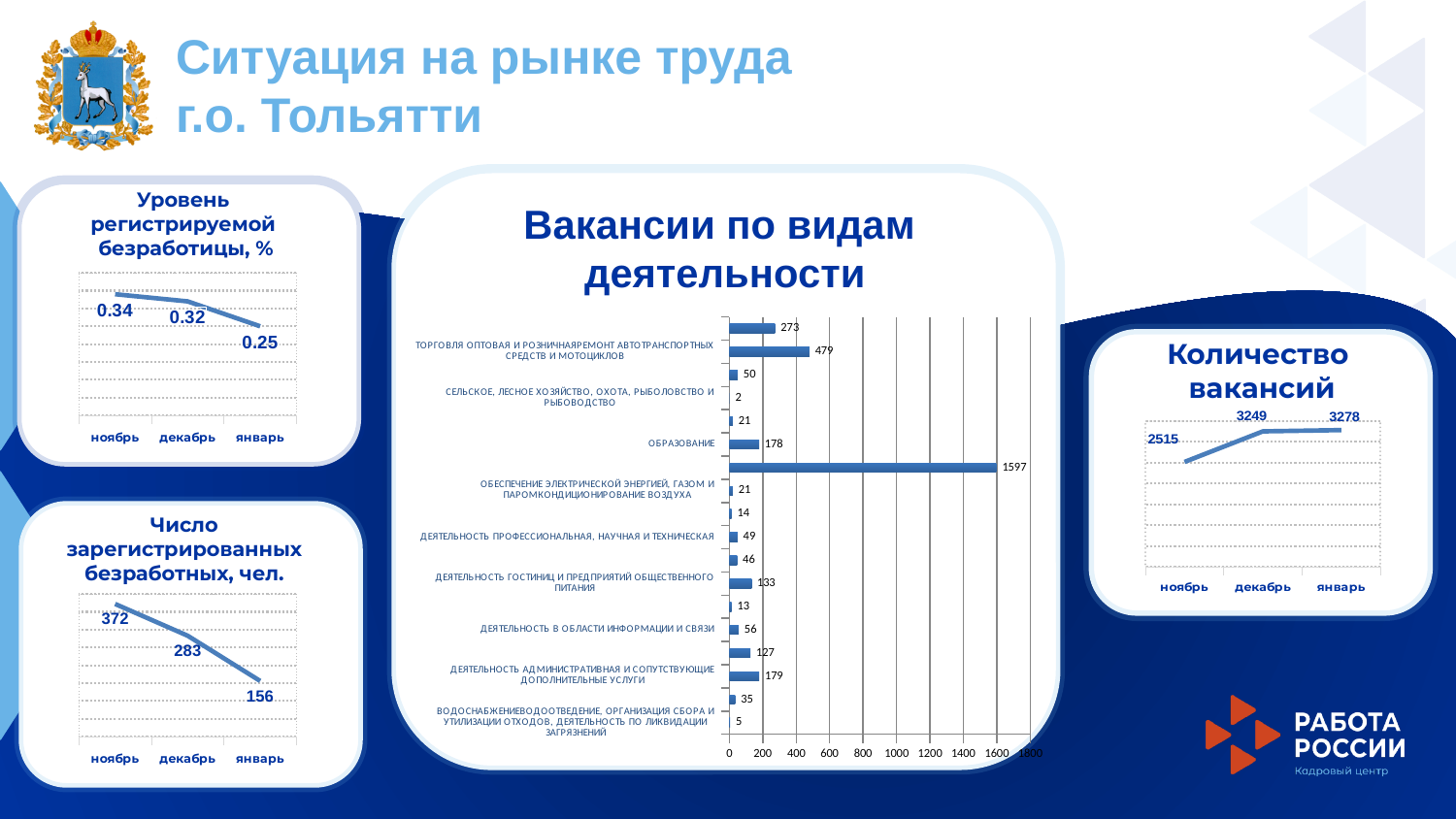

Ситуация на рынке труда
г.о. Тольятти

Уровень
регистрируемой
безработицы, %
Вакансии по видам
деятельности

### Chart

| Category | Уровень |
|---|---|
| ноябрь | 0.34 |
| декабрь | 0.32 |
| январь | 0.25 |

### Chart

| Category | Вакансии |
|---|---|
| ВОДОСНАБЖЕНИЕВОДООТВЕДЕНИЕ, ОРГАНИЗАЦИЯ СБОРА И УТИЛИЗАЦИИ ОТХОДОВ, ДЕЯТЕЛЬНОСТЬ ПО ЛИКВИДАЦИИ ЗАГРЯЗНЕНИЙ | 5.0 |
| ГОСУДАРСТВЕННОЕ УПРАВЛЕНИЕ И ОБЕСПЕЧЕНИЕ ВОЕННОЙ БЕЗОПАСНОСТИСОЦИАЛЬНОЕ ОБЕСПЕЧЕНИЕ | 35.0 |
| ДЕЯТЕЛЬНОСТЬ АДМИНИСТРАТИВНАЯ И СОПУТСТВУЮЩИЕ ДОПОЛНИТЕЛЬНЫЕ УСЛУГИ | 179.0 |
| ДЕЯТЕЛЬНОСТЬ В ОБЛАСТИ ЗДРАВООХРАНЕНИЯ И СОЦИАЛЬНЫХ УСЛУГ | 127.0 |
| ДЕЯТЕЛЬНОСТЬ В ОБЛАСТИ ИНФОРМАЦИИ И СВЯЗИ | 56.0 |
| ДЕЯТЕЛЬНОСТЬ В ОБЛАСТИ КУЛЬТУРЫ, СПОРТА, ОРГАНИЗАЦИИ ДОСУГА И РАЗВЛЕЧЕНИЙ | 13.0 |
| ДЕЯТЕЛЬНОСТЬ ГОСТИНИЦ И ПРЕДПРИЯТИЙ ОБЩЕСТВЕННОГО ПИТАНИЯ | 133.0 |
| ДЕЯТЕЛЬНОСТЬ ПО ОПЕРАЦИЯМ С НЕДВИЖИМЫМ ИМУЩЕСТВОМ | 46.0 |
| ДЕЯТЕЛЬНОСТЬ ПРОФЕССИОНАЛЬНАЯ, НАУЧНАЯ И ТЕХНИЧЕСКАЯ | 49.0 |
| ДЕЯТЕЛЬНОСТЬ ФИНАНСОВАЯ И СТРАХОВАЯ | 14.0 |
| ОБЕСПЕЧЕНИЕ ЭЛЕКТРИЧЕСКОЙ ЭНЕРГИЕЙ, ГАЗОМ И ПАРОМКОНДИЦИОНИРОВАНИЕ ВОЗДУХА | 21.0 |
| ОБРАБАТЫВАЮЩИЕ ПРОИЗВОДСТВА | 1597.0 |
| ОБРАЗОВАНИЕ | 178.0 |
| ПРЕДОСТАВЛЕНИЕ ПРОЧИХ ВИДОВ УСЛУГ | 21.0 |
| СЕЛЬСКОЕ, ЛЕСНОЕ ХОЗЯЙСТВО, ОХОТА, РЫБОЛОВСТВО И РЫБОВОДСТВО | 2.0 |
| СТРОИТЕЛЬСТВО | 50.0 |
| ТОРГОВЛЯ ОПТОВАЯ И РОЗНИЧНАЯРЕМОНТ АВТОТРАНСПОРТНЫХ СРЕДСТВ И МОТОЦИКЛОВ | 479.0 |
| ТРАНСПОРТИРОВКА И ХРАНЕНИЕ | 273.0 |
Количество
вакансий

### Chart

| Category | Ряд 1 |
|---|---|
| ноябрь | 2515.0 |
| декабрь | 3249.0 |
| январь | 3278.0 |
Число
зарегистрированных
безработных, чел.

### Chart

| Category | Ряд 1 |
|---|---|
| ноябрь | 372.0 |
| декабрь | 283.0 |
| январь | 156.0 |